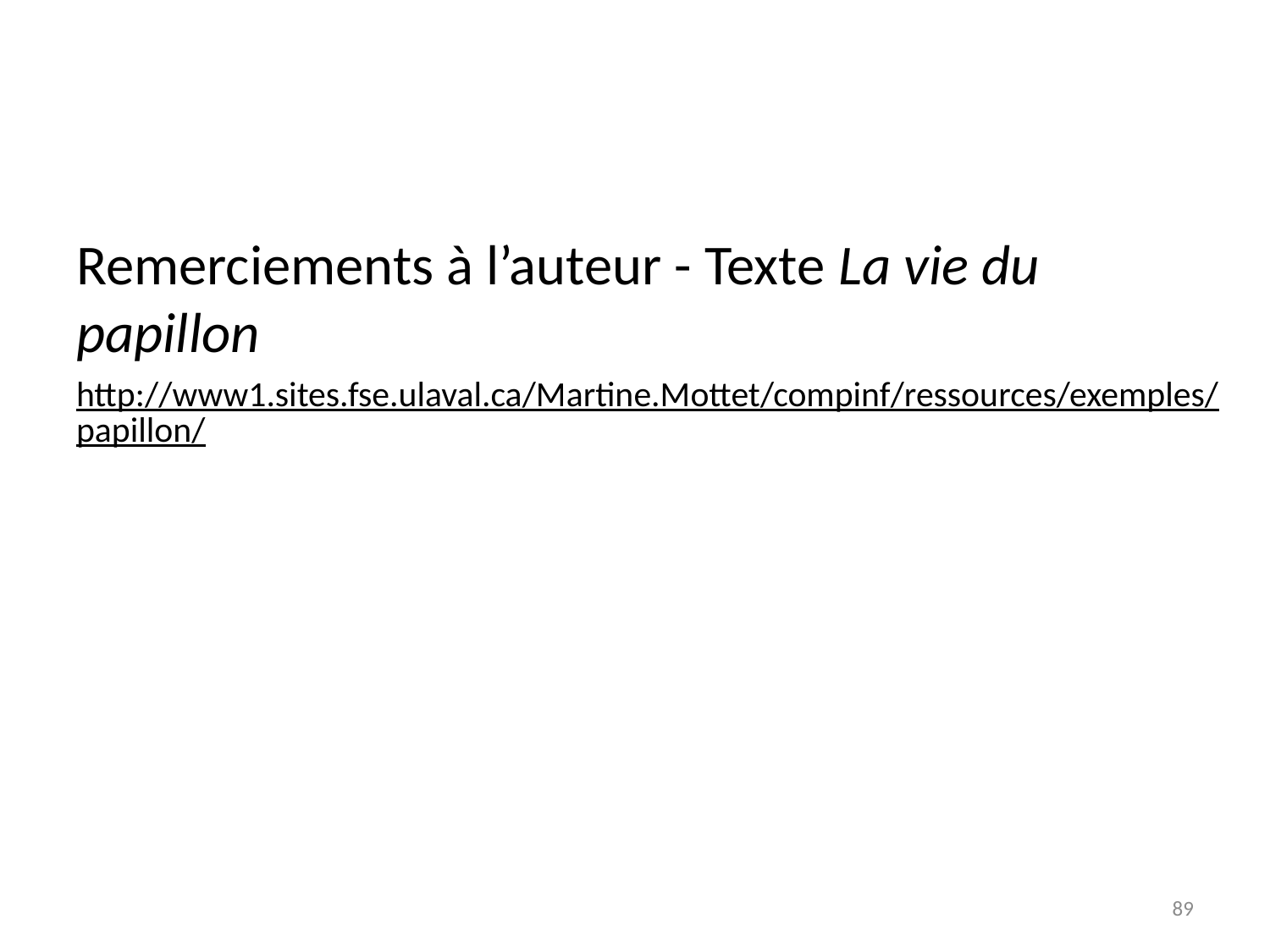

Remerciements à l’auteur - Texte La vie du papillon
http://www1.sites.fse.ulaval.ca/Martine.Mottet/compinf/ressources/exemples/papillon/

89